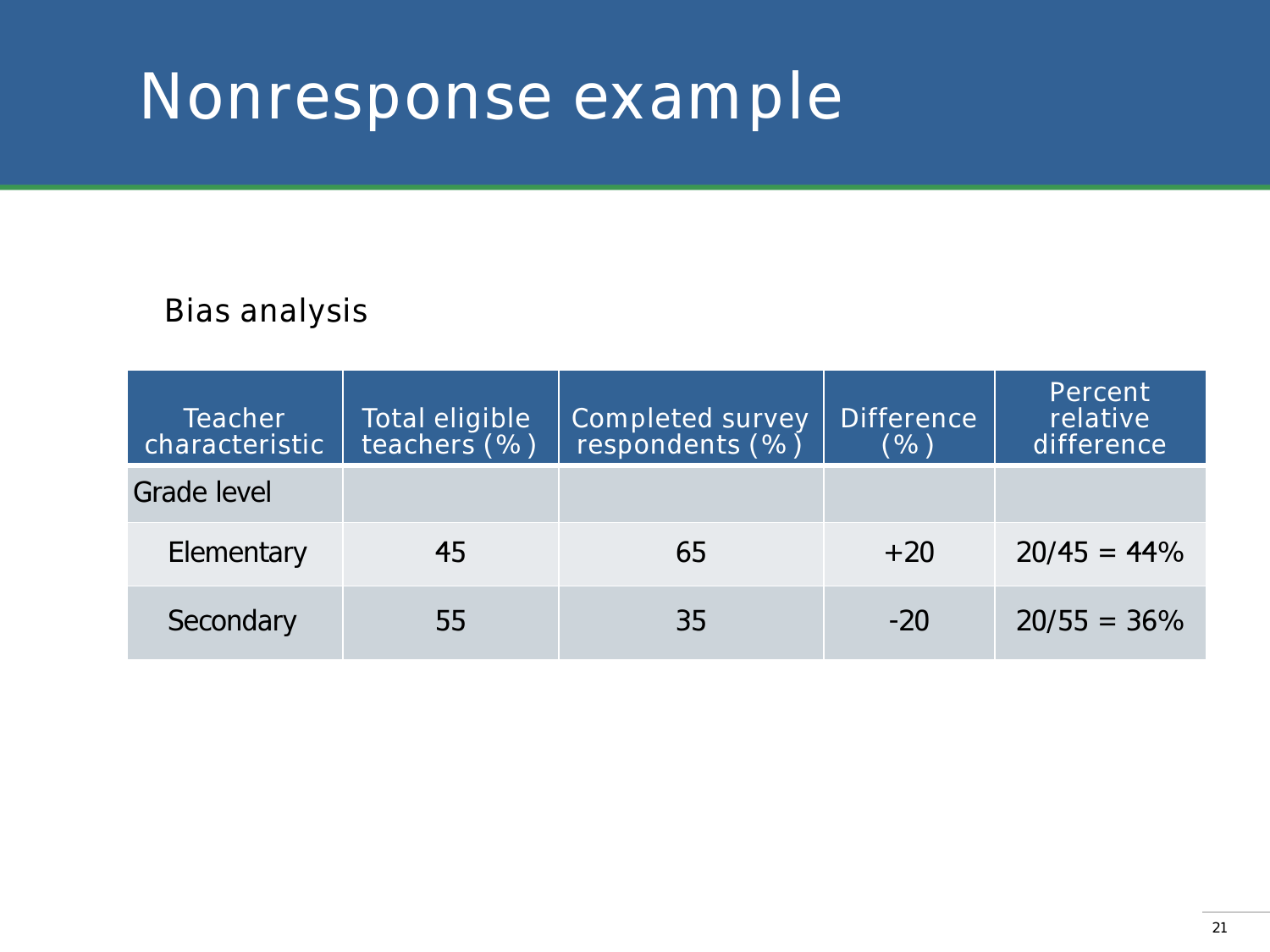

# Nonresponse example
Bias analysis
| Teacher characteristic | Total eligible teachers (%) | Completed survey respondents (%) | Difference (%) | Percent relative difference |
| --- | --- | --- | --- | --- |
| Grade level |  |  |  |  |
| Elementary | 45 | 65 | +20 | 20/45 = 44% |
| Secondary | 55 | 35 | -20 | 20/55 = 36% |
21